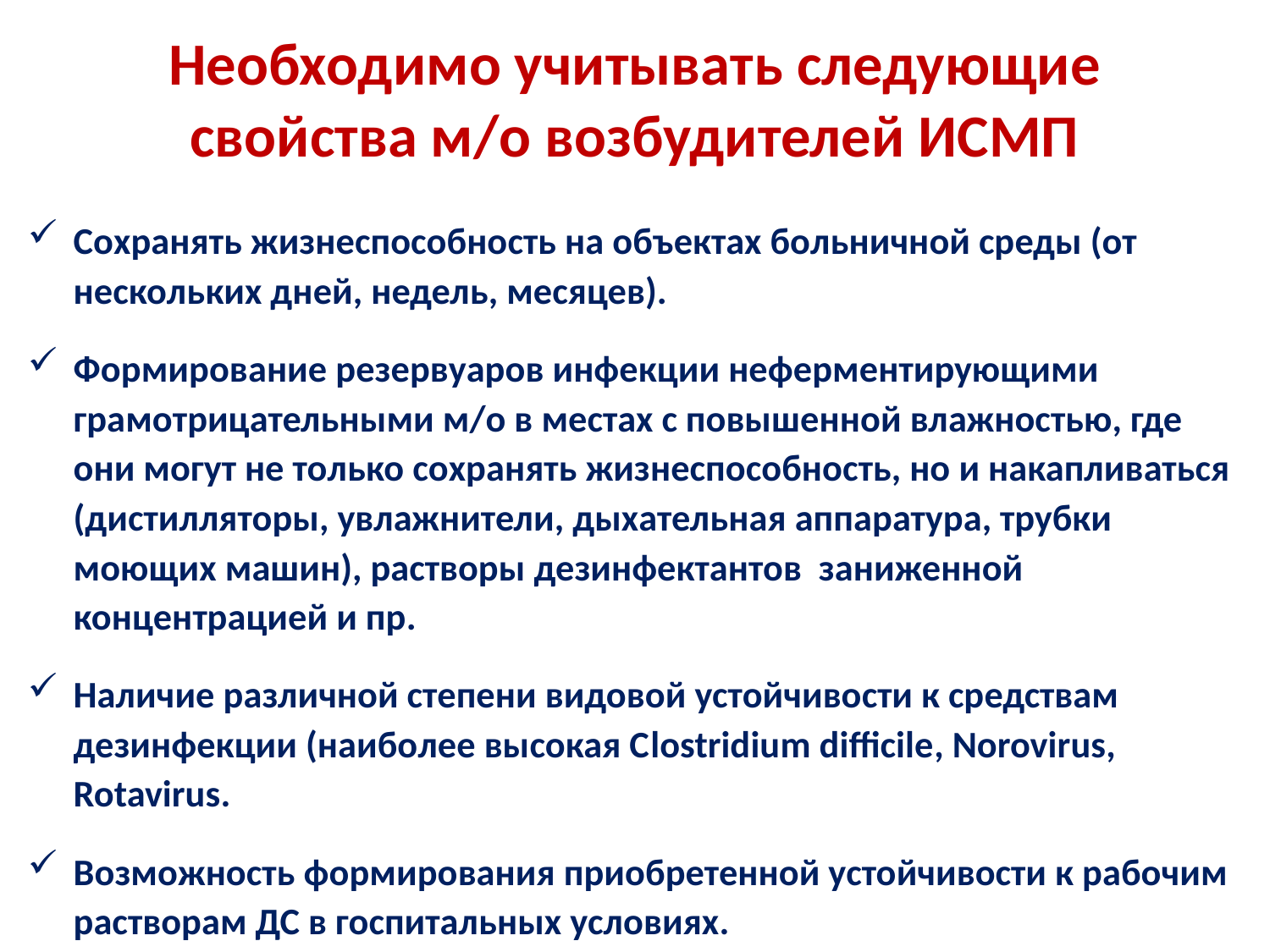

# Необходимо учитывать следующие свойства м/о возбудителей ИСМП
Сохранять жизнеспособность на объектах больничной среды (от нескольких дней, недель, месяцев).
Формирование резервуаров инфекции неферментирующими грамотрицательными м/о в местах с повышенной влажностью, где они могут не только сохранять жизнеспособность, но и накапливаться (дистилляторы, увлажнители, дыхательная аппаратура, трубки моющих машин), растворы дезинфектантов  заниженной концентрацией и пр.
Наличие различной степени видовой устойчивости к средствам дезинфекции (наиболее высокая Сlostridium difficile, Norovirus, Rotavirus.
Возможность формирования приобретенной устойчивости к рабочим растворам ДС в госпитальных условиях.